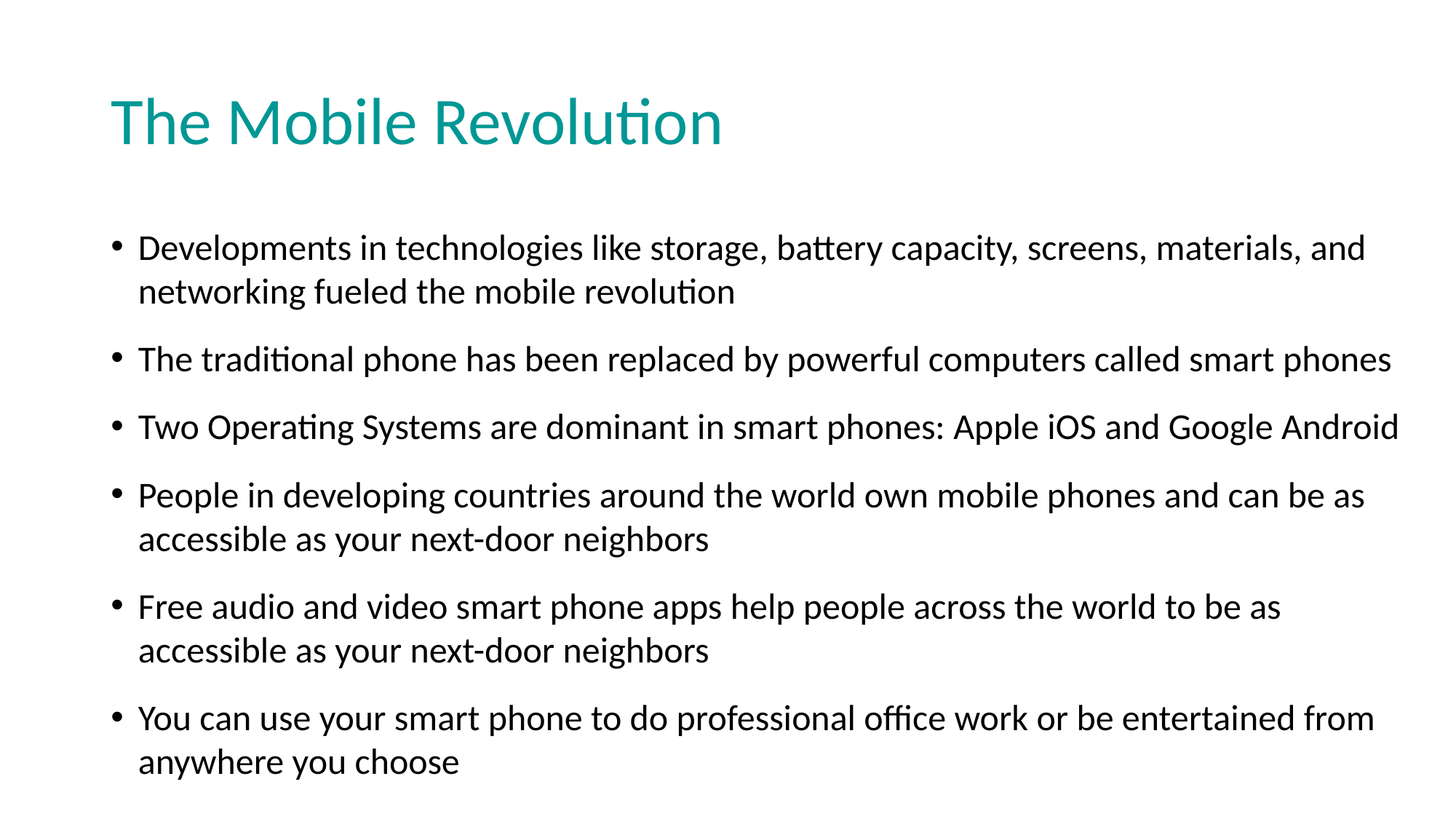

# The Mobile Revolution
Developments in technologies like storage, battery capacity, screens, materials, and networking fueled the mobile revolution
The traditional phone has been replaced by powerful computers called smart phones
Two Operating Systems are dominant in smart phones: Apple iOS and Google Android
People in developing countries around the world own mobile phones and can be as accessible as your next-door neighbors
Free audio and video smart phone apps help people across the world to be as accessible as your next-door neighbors
You can use your smart phone to do professional office work or be entertained from anywhere you choose